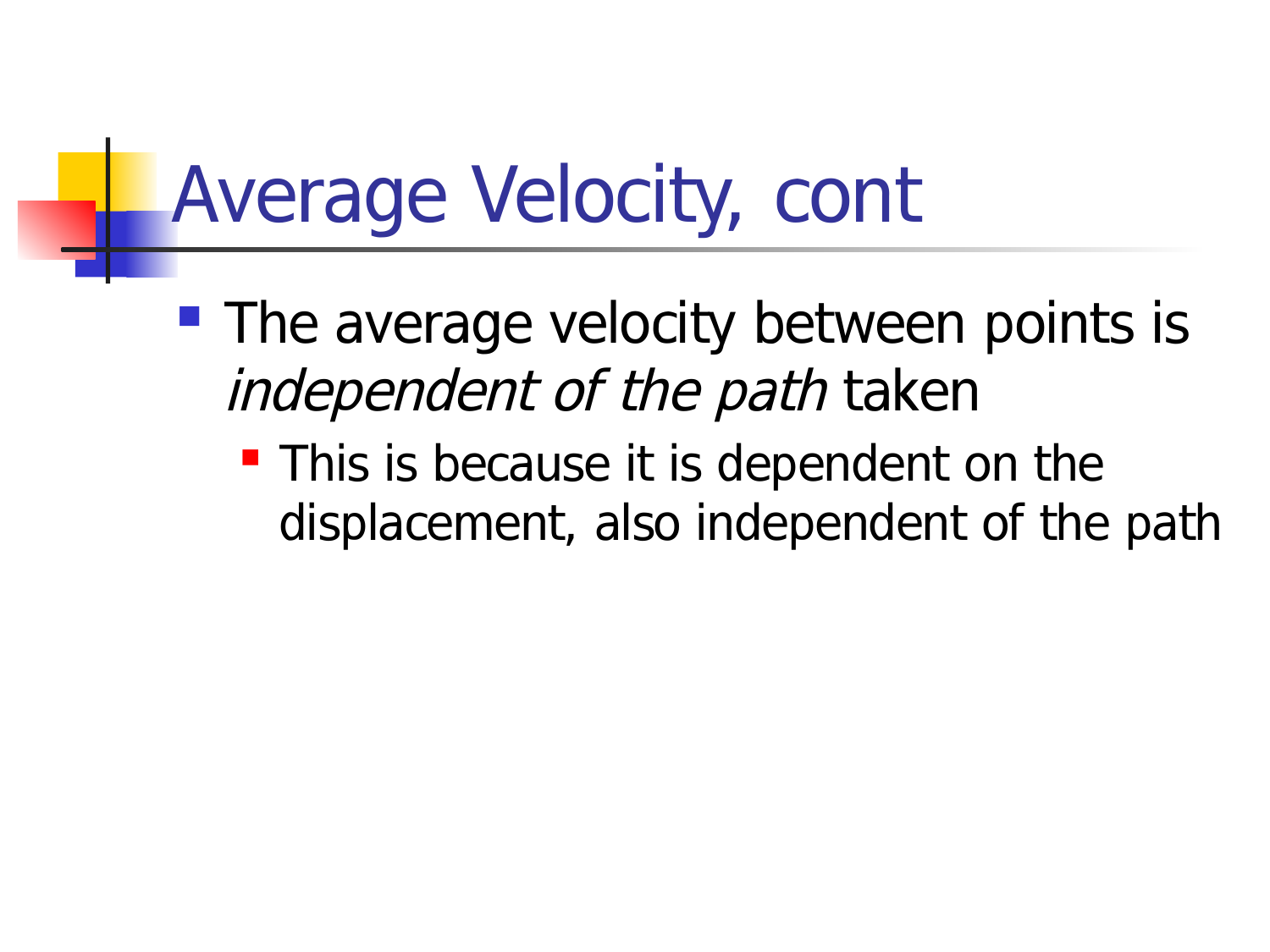

# Average Velocity, cont
The average velocity between points is independent of the path taken
This is because it is dependent on the displacement, also independent of the path